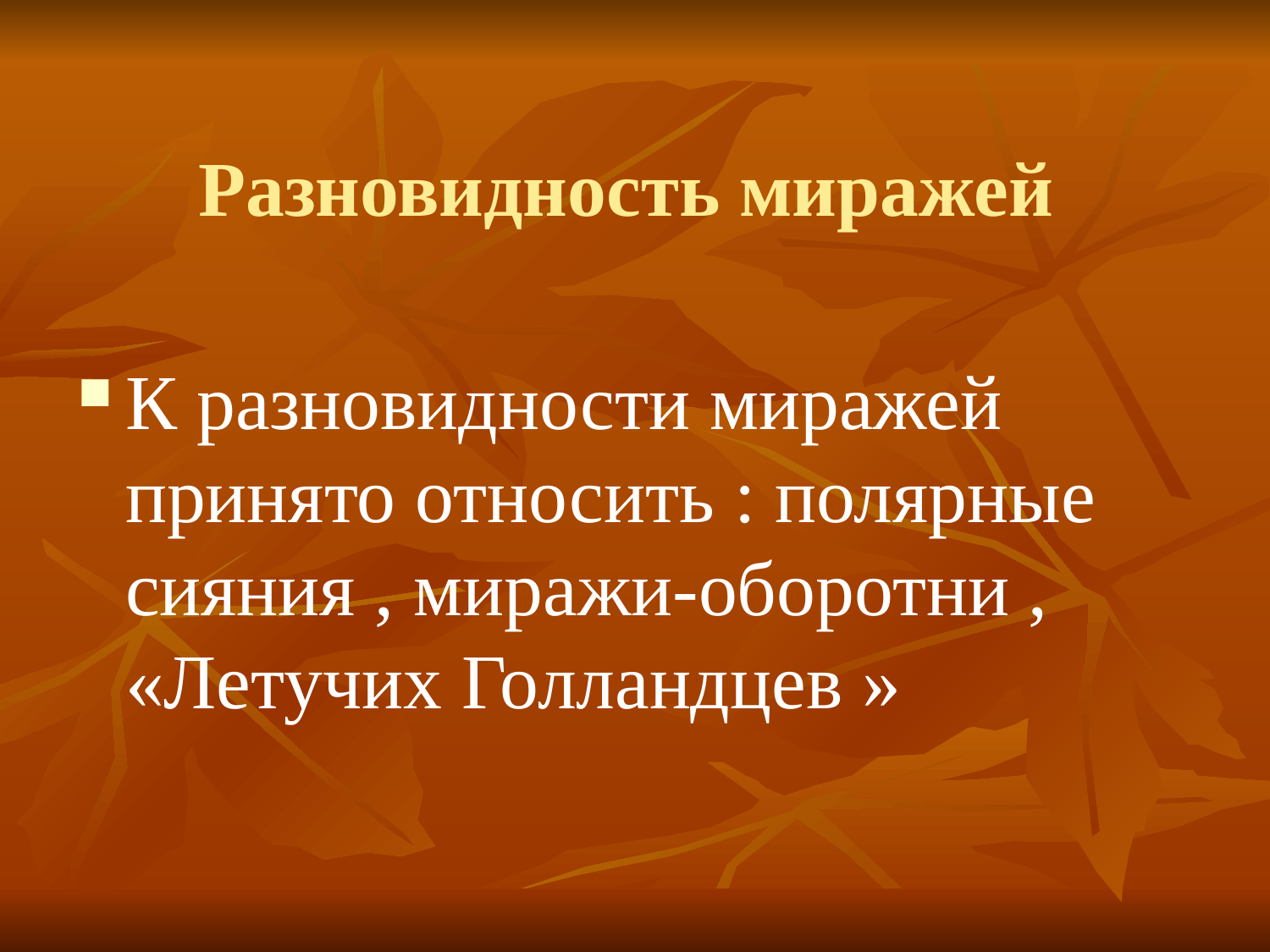

# Разновидность миражей
К разновидности миражей принято относить : полярные сияния , миражи-оборотни , «Летучих Голландцев »